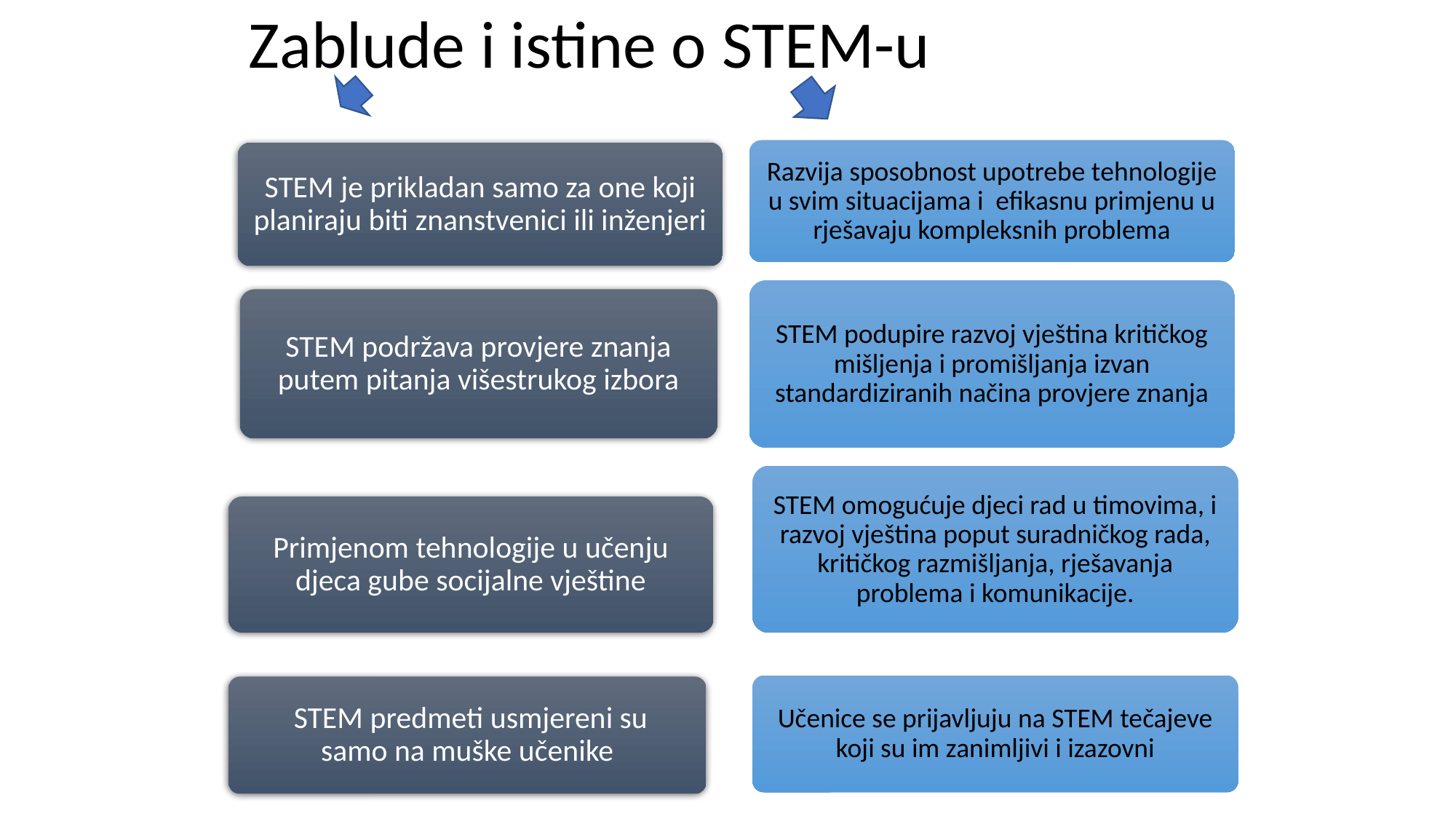

# Zablude i istine o STEM-u

Razvija sposobnost upotrebe tehnologije u svim situacijama i  efikasnu primjenu u rješavaju kompleksnih problema

STEM je prikladan samo za one koji planiraju biti znanstvenici ili inženjeri

STEM podupire razvoj vještina kritičkog mišljenja i promišljanja izvan standardiziranih načina provjere znanja

STEM podržava provjere znanja putem pitanja višestrukog izbora

STEM omogućuje djeci rad u timovima, i razvoj vještina poput suradničkog rada, kritičkog razmišljanja, rješavanja problema i komunikacije.

Primjenom tehnologije u učenju djeca gube socijalne vještine

Učenice se prijavljuju na STEM tečajeve koji su im zanimljivi i izazovni

 STEM predmeti usmjereni su samo na muške učenike